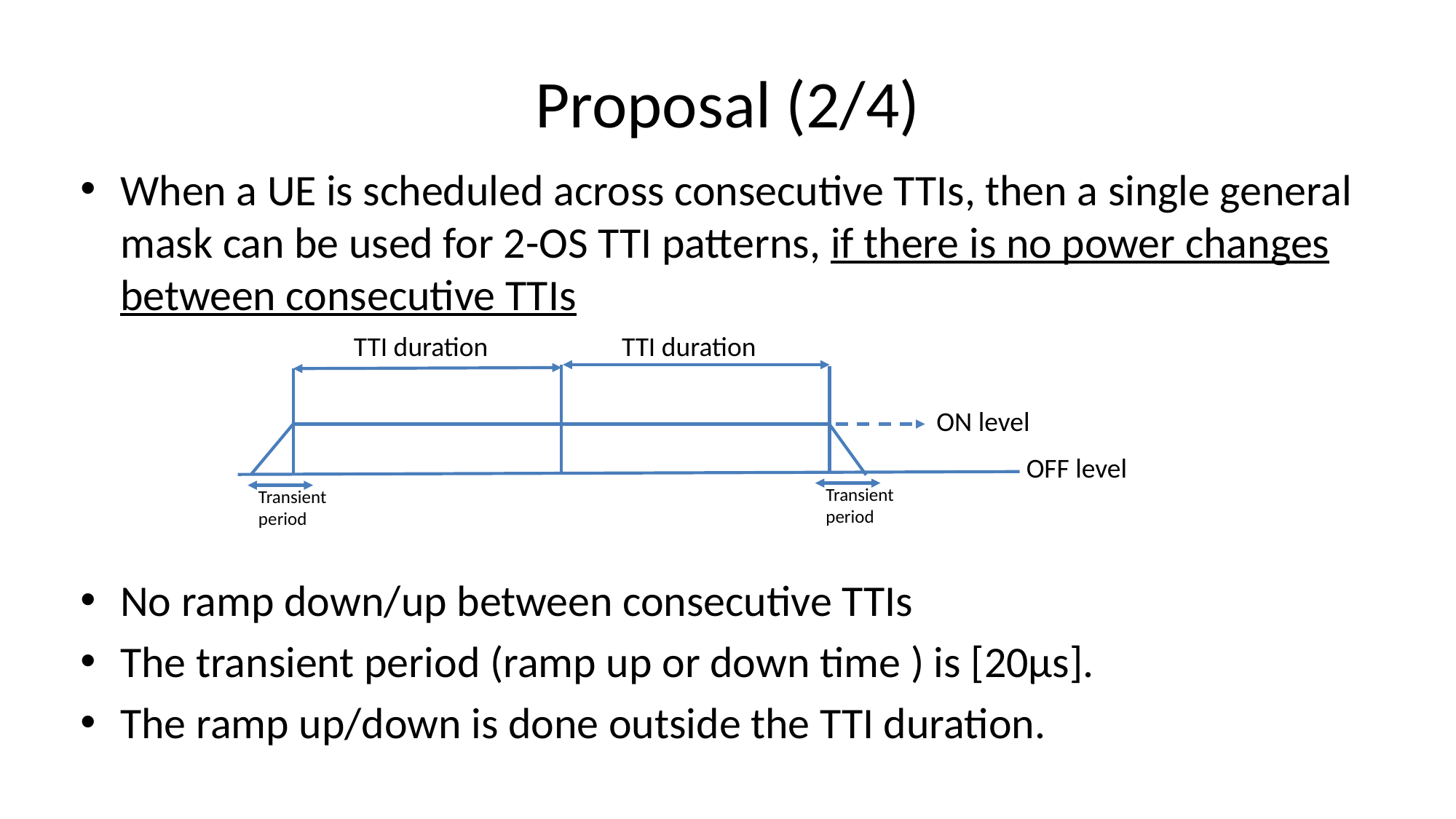

# Proposal (2/4)
When a UE is scheduled across consecutive TTIs, then a single general mask can be used for 2-OS TTI patterns, if there is no power changes between consecutive TTIs

No ramp down/up between consecutive TTIs
The transient period (ramp up or down time ) is [20µs].
The ramp up/down is done outside the TTI duration.

TTI duration
TTI duration
ON level
OFF level
Transient period
Transient period